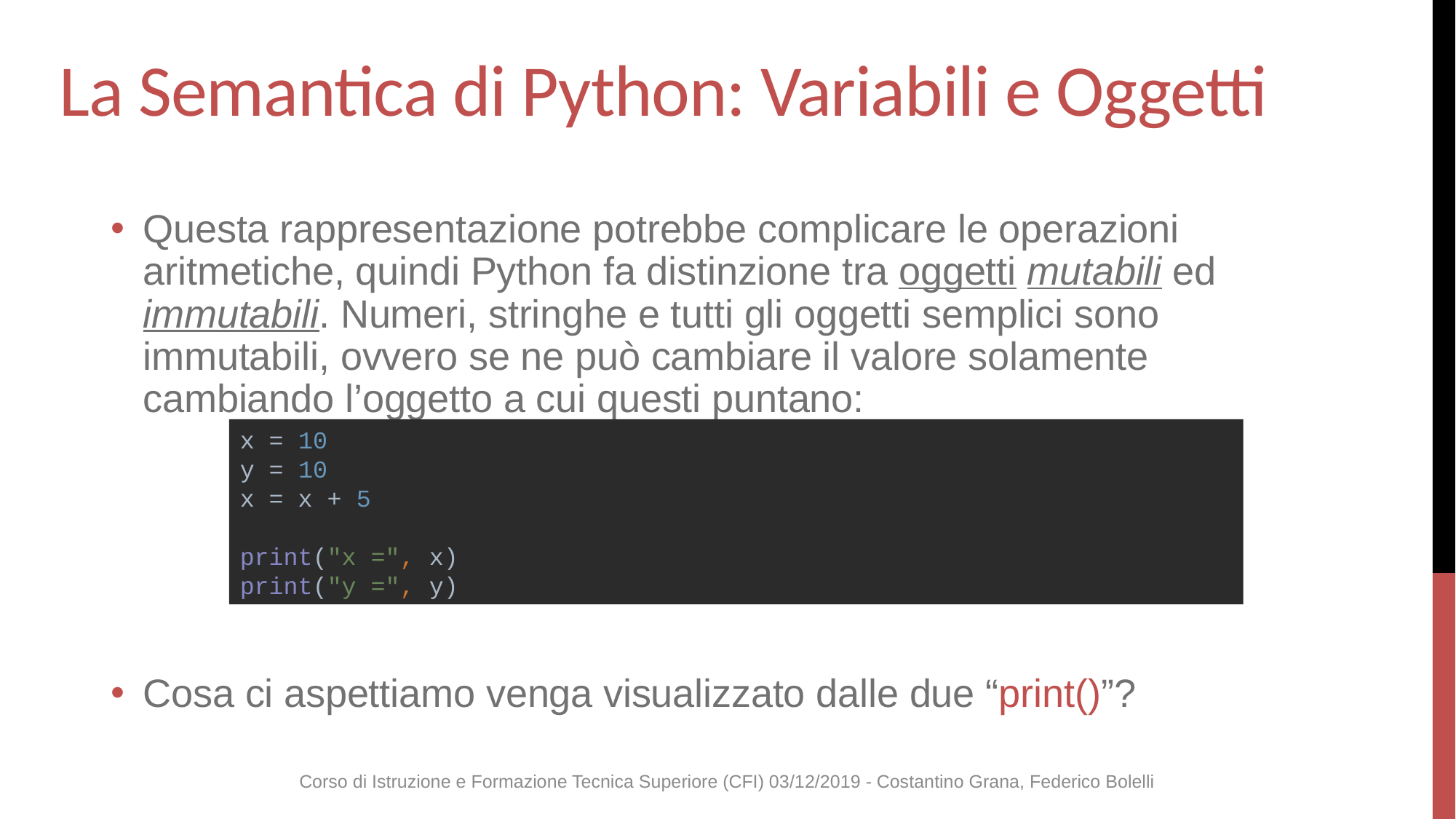

# La Semantica di Python: Variabili e Oggetti
Questa rappresentazione potrebbe complicare le operazioni aritmetiche, quindi Python fa distinzione tra oggetti mutabili ed immutabili. Numeri, stringhe e tutti gli oggetti semplici sono immutabili, ovvero se ne può cambiare il valore solamente cambiando l’oggetto a cui questi puntano:

Cosa ci aspettiamo venga visualizzato dalle due “print()”?

x = 10
y = 10
x = x + 5
print("x =", x)
print("y =", y)
Corso di Istruzione e Formazione Tecnica Superiore (CFI) 03/12/2019 - Costantino Grana, Federico Bolelli